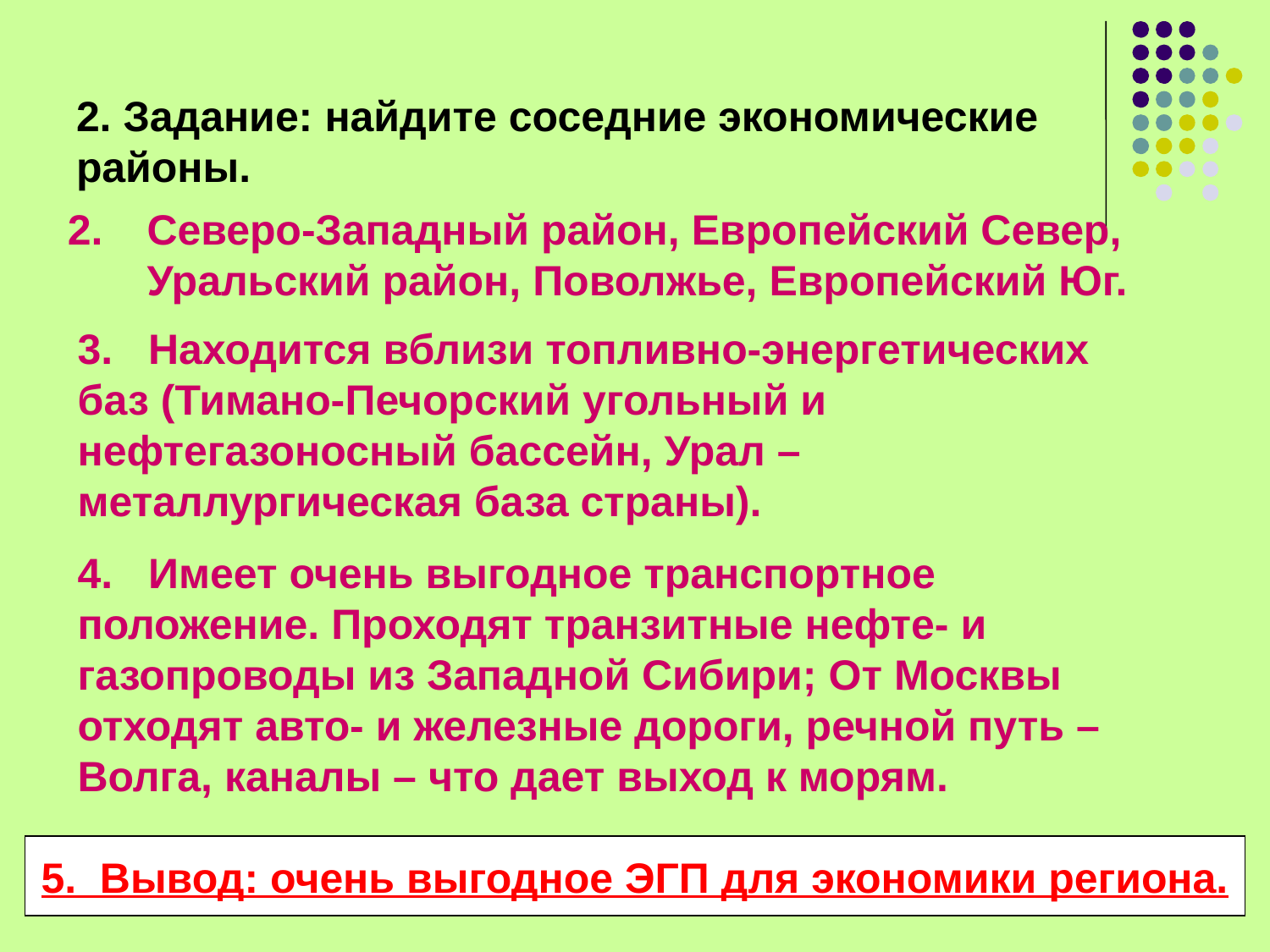

# 2. Задание: найдите соседние экономические районы.
Северо-Западный район, Европейский Север, Уральский район, Поволжье, Европейский Юг.
3.   Находится вблизи топливно-энергетических баз (Тимано-Печорский угольный и нефтегазоносный бассейн, Урал – металлургическая база страны).
4.   Имеет очень выгодное транспортное положение. Проходят транзитные нефте- и газопроводы из Западной Сибири; От Москвы отходят авто- и железные дороги, речной путь – Волга, каналы – что дает выход к морям.
5.  Вывод: очень выгодное ЭГП для экономики региона.